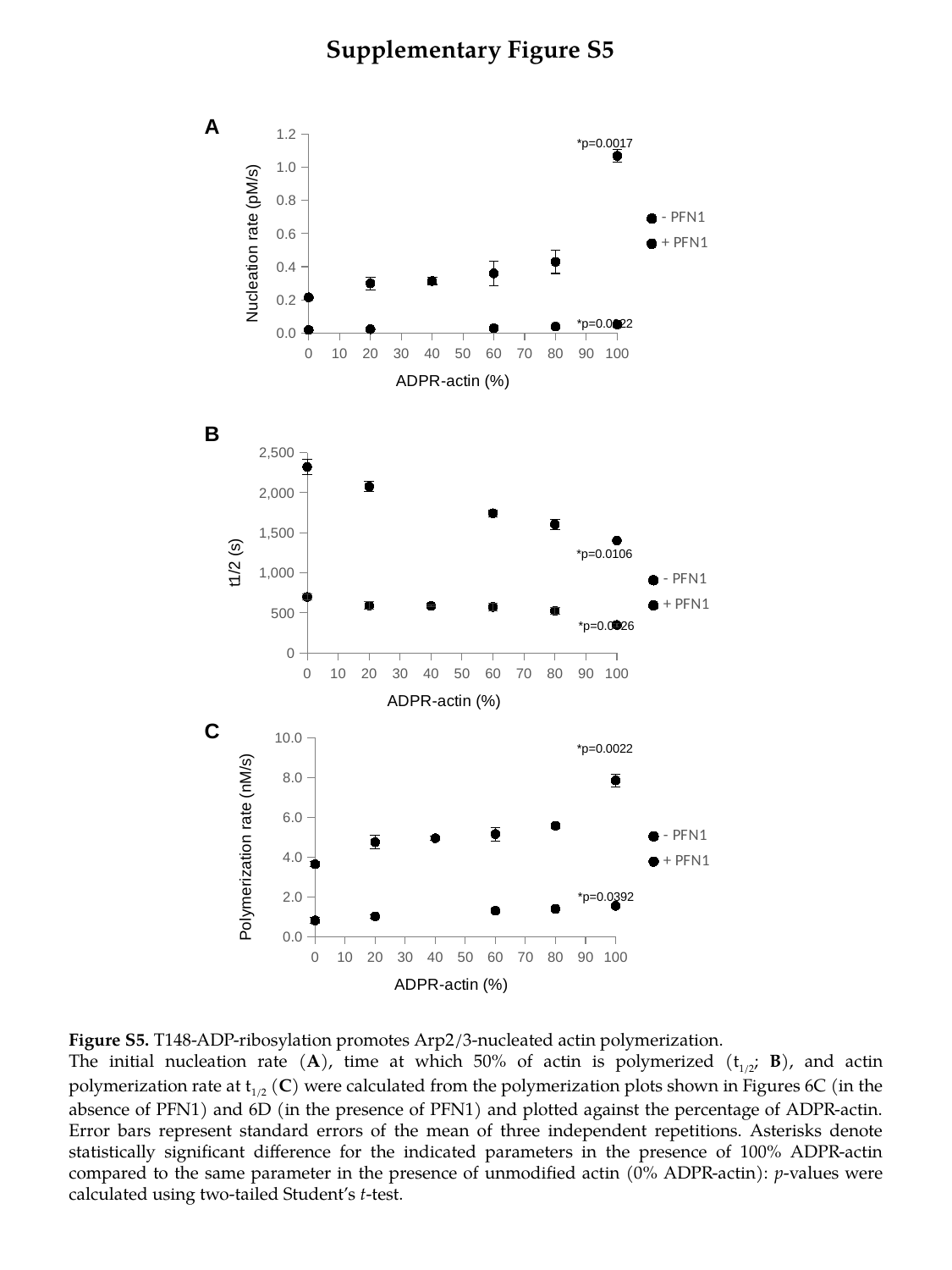

Supplementary Figure S5
A

### Chart

| Category | - PFN1 | + PFN1 |
|---|---|---|
*p=0.0017
*p=0.0022
B

### Chart

| Category | - PFN1 | + PFN1 |
|---|---|---|
*p=0.0106
*p=0.0026
C

### Chart

| Category | - PFN1 | + PFN1 |
|---|---|---|
*p=0.0022
*p=0.0392
Figure S5. T148-ADP-ribosylation promotes Arp2/3-nucleated actin polymerization.
The initial nucleation rate (A), time at which 50% of actin is polymerized (t1/2; B), and actin polymerization rate at t1/2 (C) were calculated from the polymerization plots shown in Figures 6C (in the absence of PFN1) and 6D (in the presence of PFN1) and plotted against the percentage of ADPR-actin. Error bars represent standard errors of the mean of three independent repetitions. Asterisks denote statistically significant difference for the indicated parameters in the presence of 100% ADPR-actin compared to the same parameter in the presence of unmodified actin (0% ADPR-actin): p-values were calculated using two-tailed Student’s t-test.